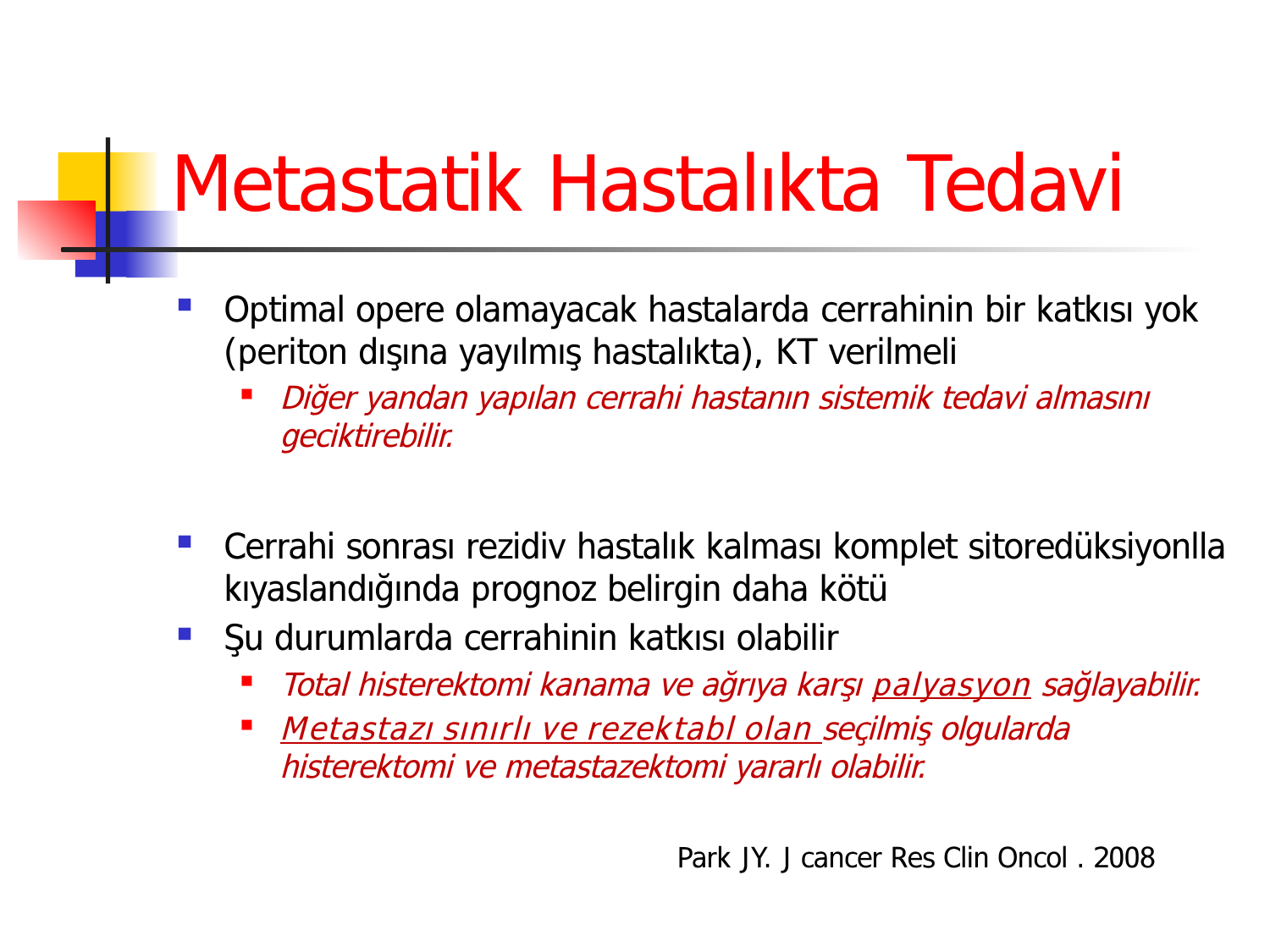

# Metastatik Hastalıkta Tedavi
Optimal opere olamayacak hastalarda cerrahinin bir katkısı yok (periton dışına yayılmış hastalıkta), KT verilmeli
Diğer yandan yapılan cerrahi hastanın sistemik tedavi almasını geciktirebilir.

Cerrahi sonrası rezidiv hastalık kalması komplet sitoredüksiyonlla kıyaslandığında prognoz belirgin daha kötü
Şu durumlarda cerrahinin katkısı olabilir
Total histerektomi kanama ve ağrıya karşı palyasyon sağlayabilir.
Metastazı sınırlı ve rezektabl olan seçilmiş olgularda histerektomi ve metastazektomi yararlı olabilir.

Park JY. J cancer Res Clin Oncol . 2008